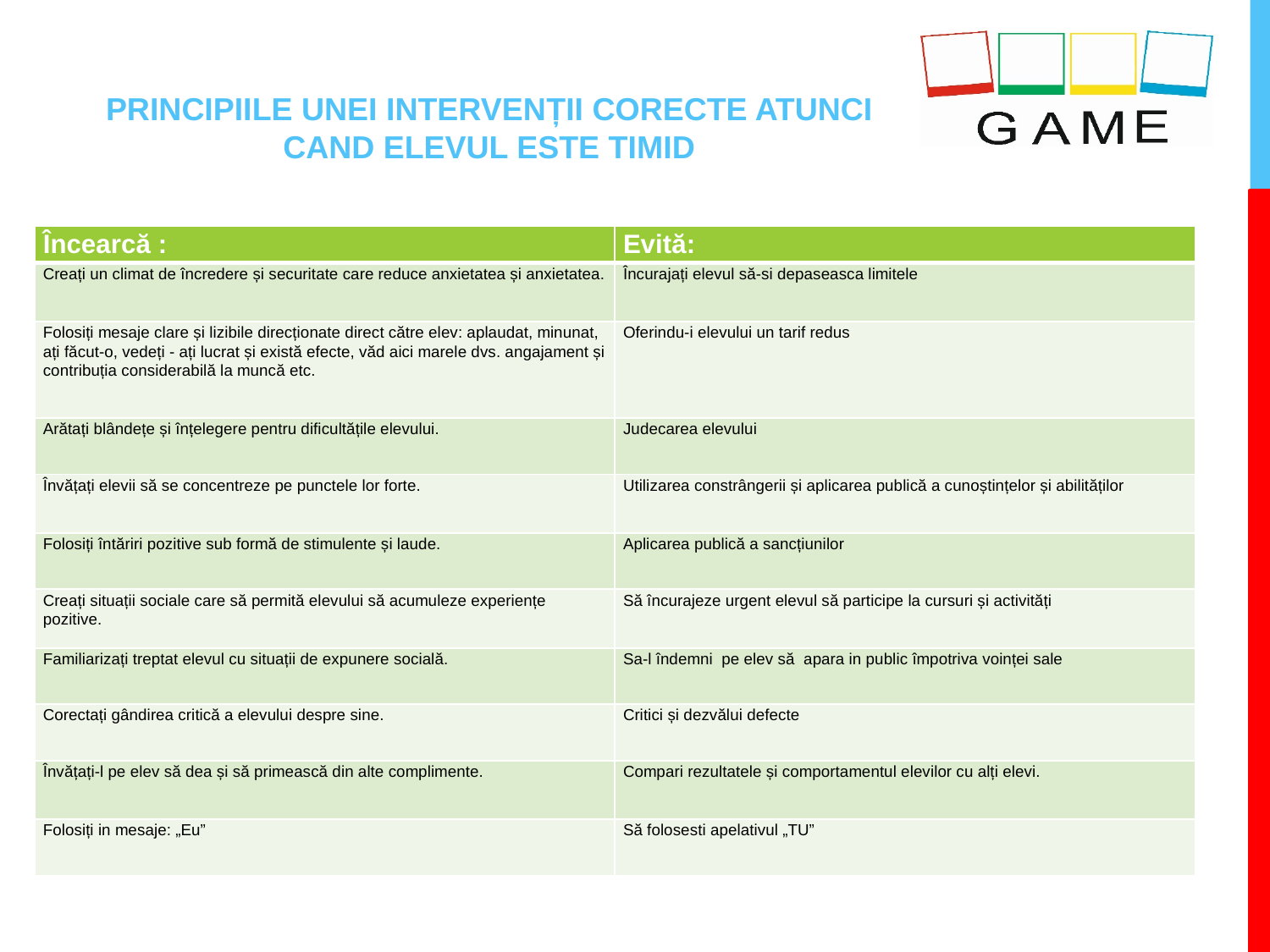

# PRINCIPIILE UNEI INTERVENȚII CORECTE ATUNCI CAND ELEVUL ESTE TIMID
| Încearcă : | Evită: |
| --- | --- |
| Creați un climat de încredere și securitate care reduce anxietatea și anxietatea. | Încurajați elevul să-si depaseasca limitele |
| Folosiți mesaje clare și lizibile direcționate direct către elev: aplaudat, minunat, ați făcut-o, vedeți - ați lucrat și există efecte, văd aici marele dvs. angajament și contribuția considerabilă la muncă etc. | Oferindu-i elevului un tarif redus |
| Arătați blândețe și înțelegere pentru dificultățile elevului. | Judecarea elevului |
| Învățați elevii să se concentreze pe punctele lor forte. | Utilizarea constrângerii și aplicarea publică a cunoștințelor și abilităților |
| Folosiți întăriri pozitive sub formă de stimulente și laude. | Aplicarea publică a sancțiunilor |
| Creați situații sociale care să permită elevului să acumuleze experiențe pozitive. | Să încurajeze urgent elevul să participe la cursuri și activități |
| Familiarizați treptat elevul cu situații de expunere socială. | Sa-l îndemni pe elev să apara in public împotriva voinței sale |
| Corectați gândirea critică a elevului despre sine. | Critici și dezvălui defecte |
| Învățați-l pe elev să dea și să primească din alte complimente. | Compari rezultatele și comportamentul elevilor cu alți elevi. |
| Folosiți in mesaje: „Eu” | Să folosesti apelativul „TU” |